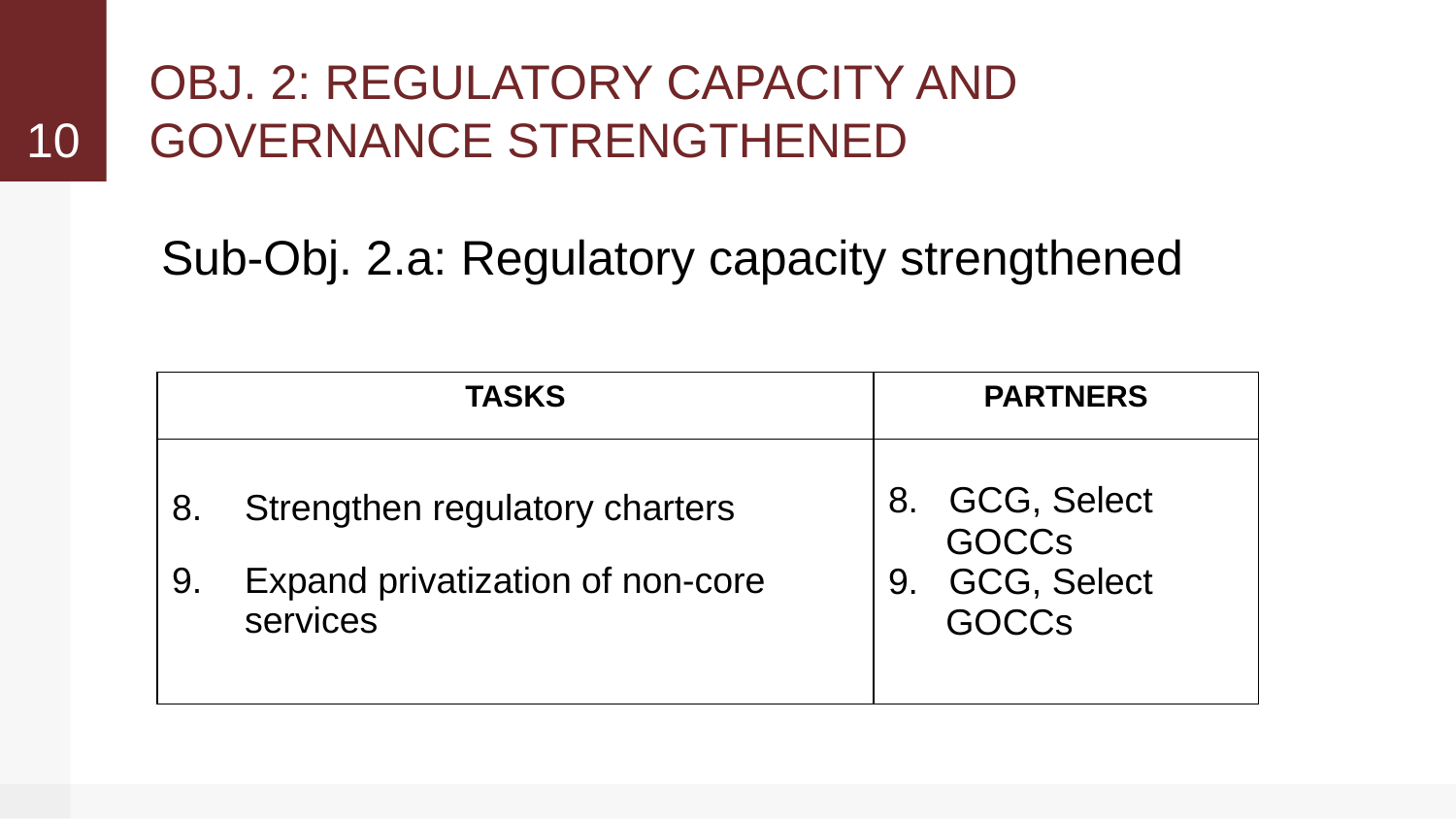

10
# OBJ. 2: REGULATORY CAPACITY AND GOVERNANCE STRENGTHENED
Sub-Obj. 2.a: Regulatory capacity strengthened
| TASKS | PARTNERS |
| --- | --- |
| Strengthen regulatory charters Expand privatization of non-core services | 8. GCG, Select GOCCs 9. GCG, Select GOCCs |